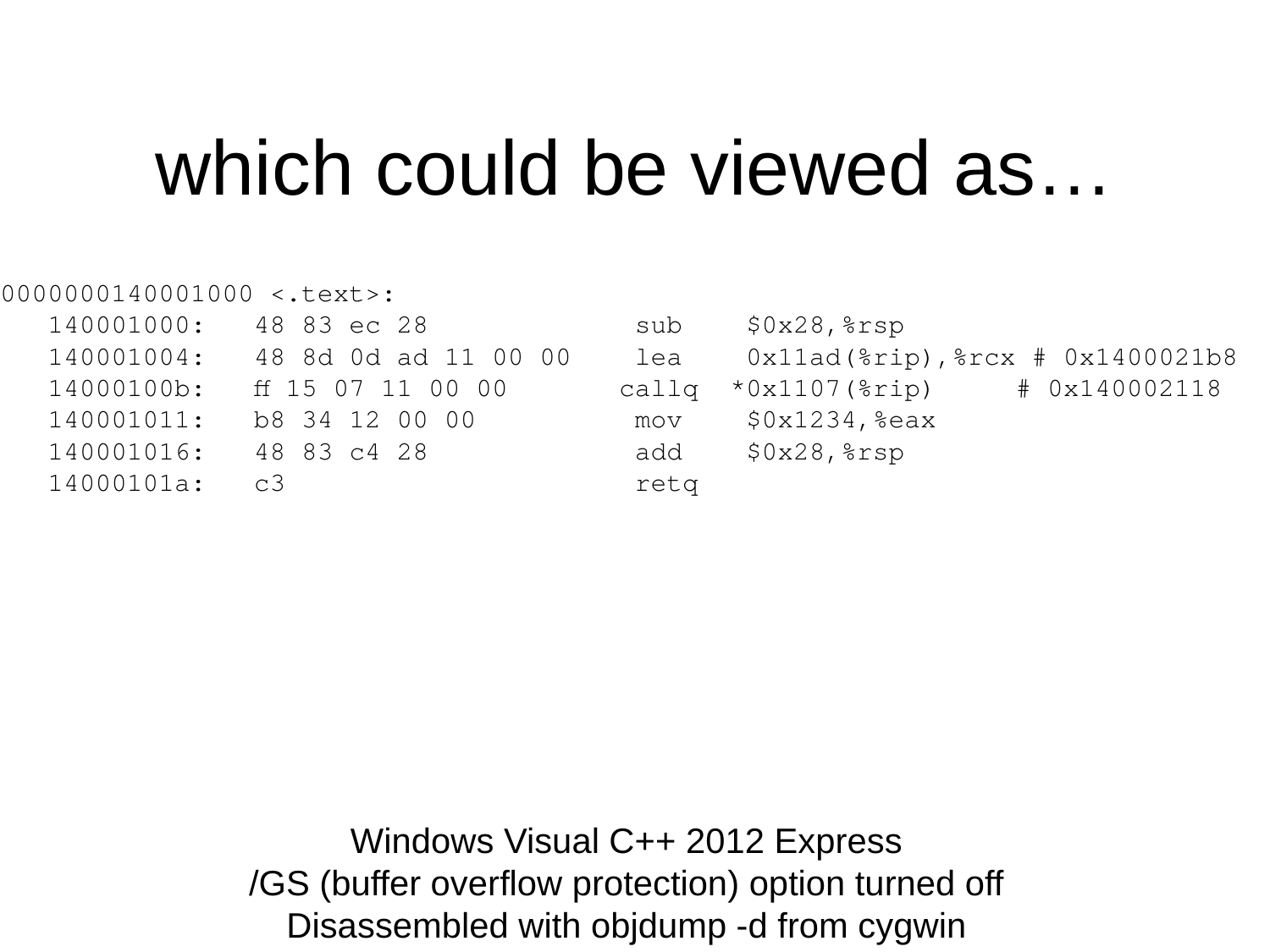

which could be viewed as…
0000000140001000 <.text>:
   140001000:   48 83 ec 28             sub    $0x28,%rsp
   140001004:   48 8d 0d ad 11 00 00    lea    0x11ad(%rip),%rcx # 0x1400021b8
   14000100b:   ff 15 07 11 00 00       callq  *0x1107(%rip)     # 0x140002118
   140001011:   b8 34 12 00 00          mov    $0x1234,%eax
   140001016:   48 83 c4 28             add    $0x28,%rsp
   14000101a:   c3                      retq
Windows Visual C++ 2012 Express
/GS (buffer overflow protection) option turned off
Disassembled with objdump -d from cygwin